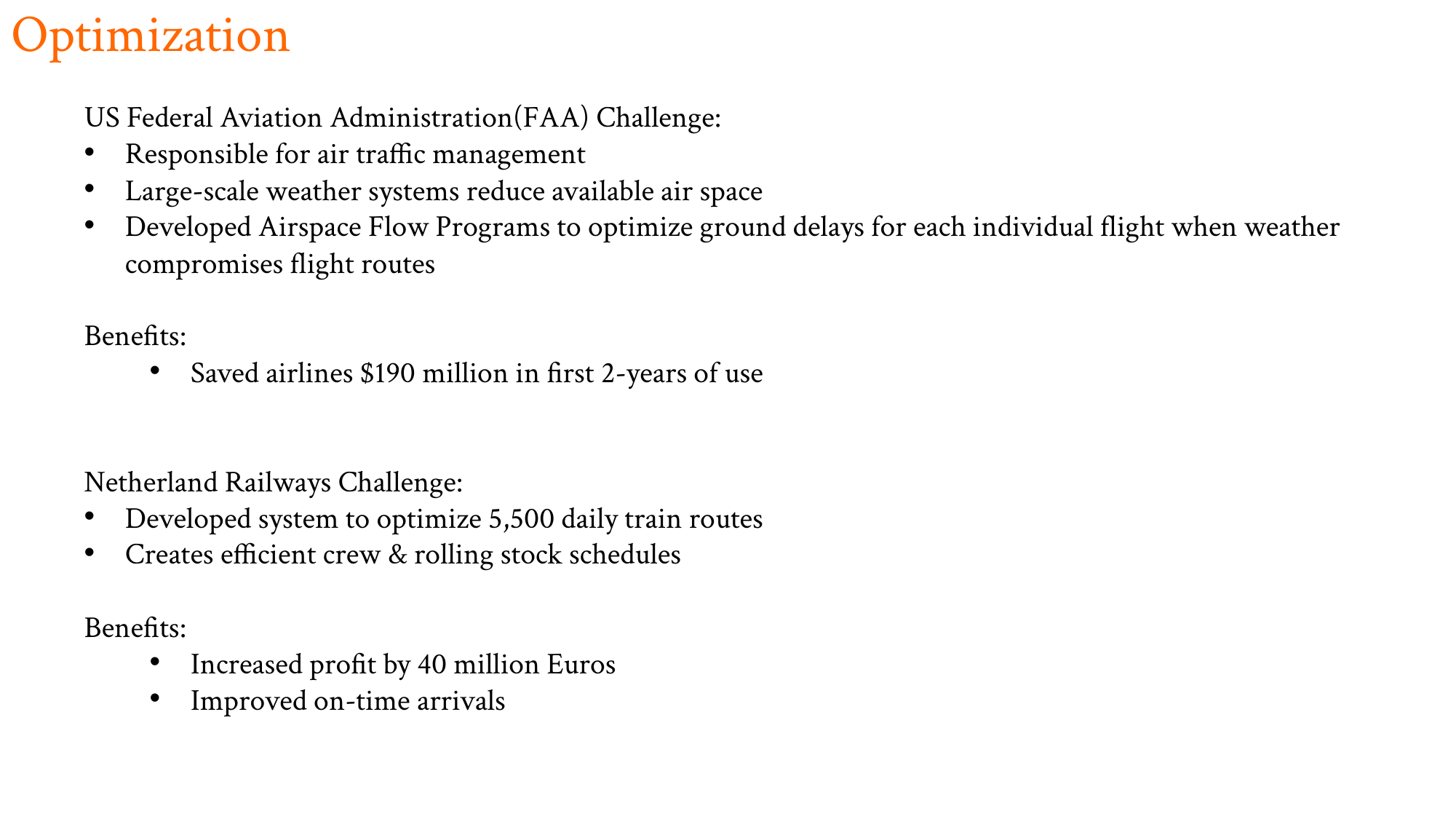

Optimization
US Federal Aviation Administration(FAA) Challenge:
Responsible for air traffic management
Large-scale weather systems reduce available air space
Developed Airspace Flow Programs to optimize ground delays for each individual flight when weather compromises flight routes

Benefits:
Saved airlines $190 million in first 2-years of use

Netherland Railways Challenge:
Developed system to optimize 5,500 daily train routes
Creates efficient crew & rolling stock schedules

Benefits:
Increased profit by 40 million Euros
Improved on-time arrivals